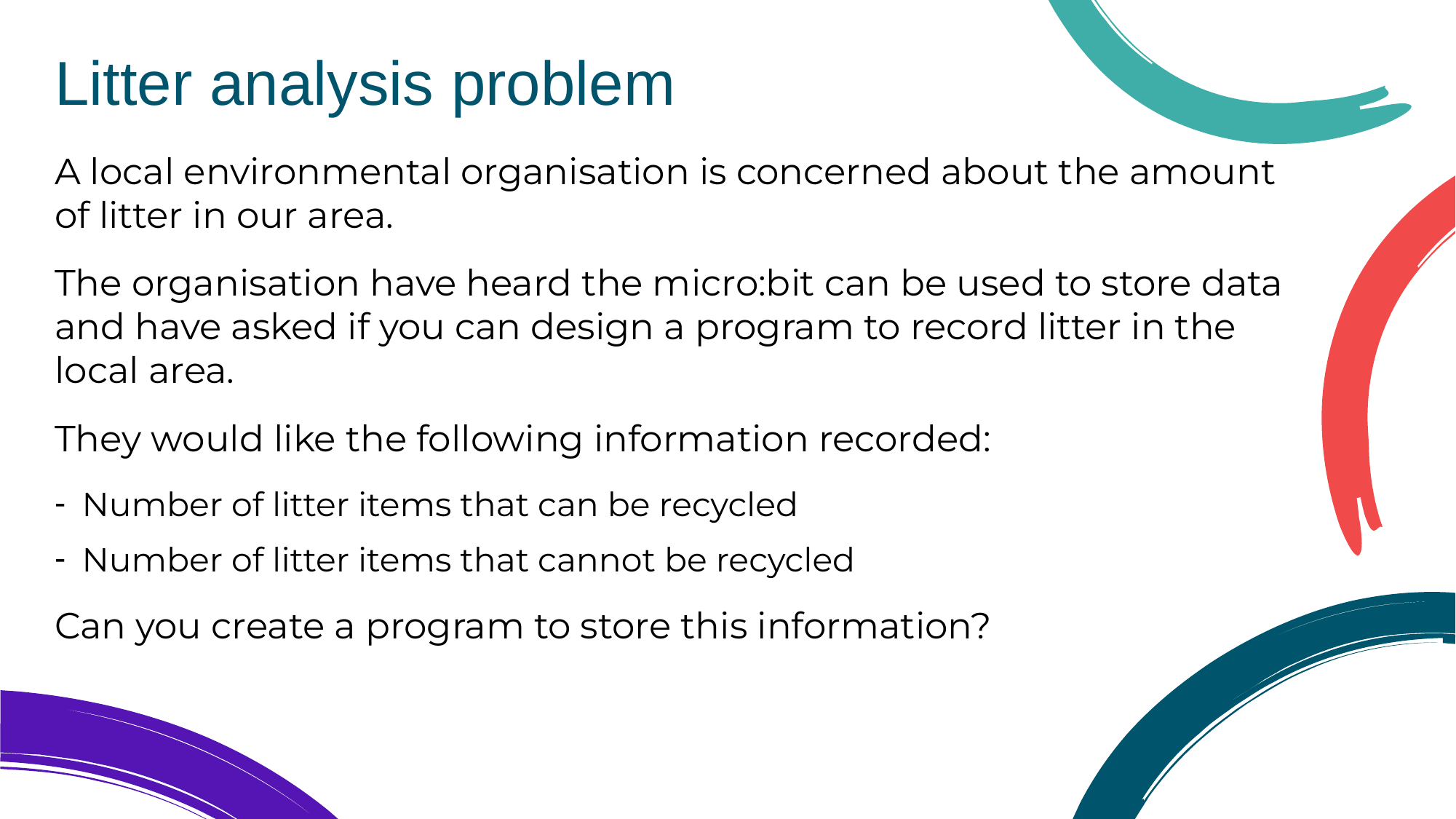

# Litter analysis problem
A local environmental organisation is concerned about the amount of litter in our area.
The organisation have heard the micro:bit can be used to store data and have asked if you can design a program to record litter in the local area.
They would like the following information recorded:
Number of litter items that can be recycled
Number of litter items that cannot be recycled
Can you create a program to store this information?